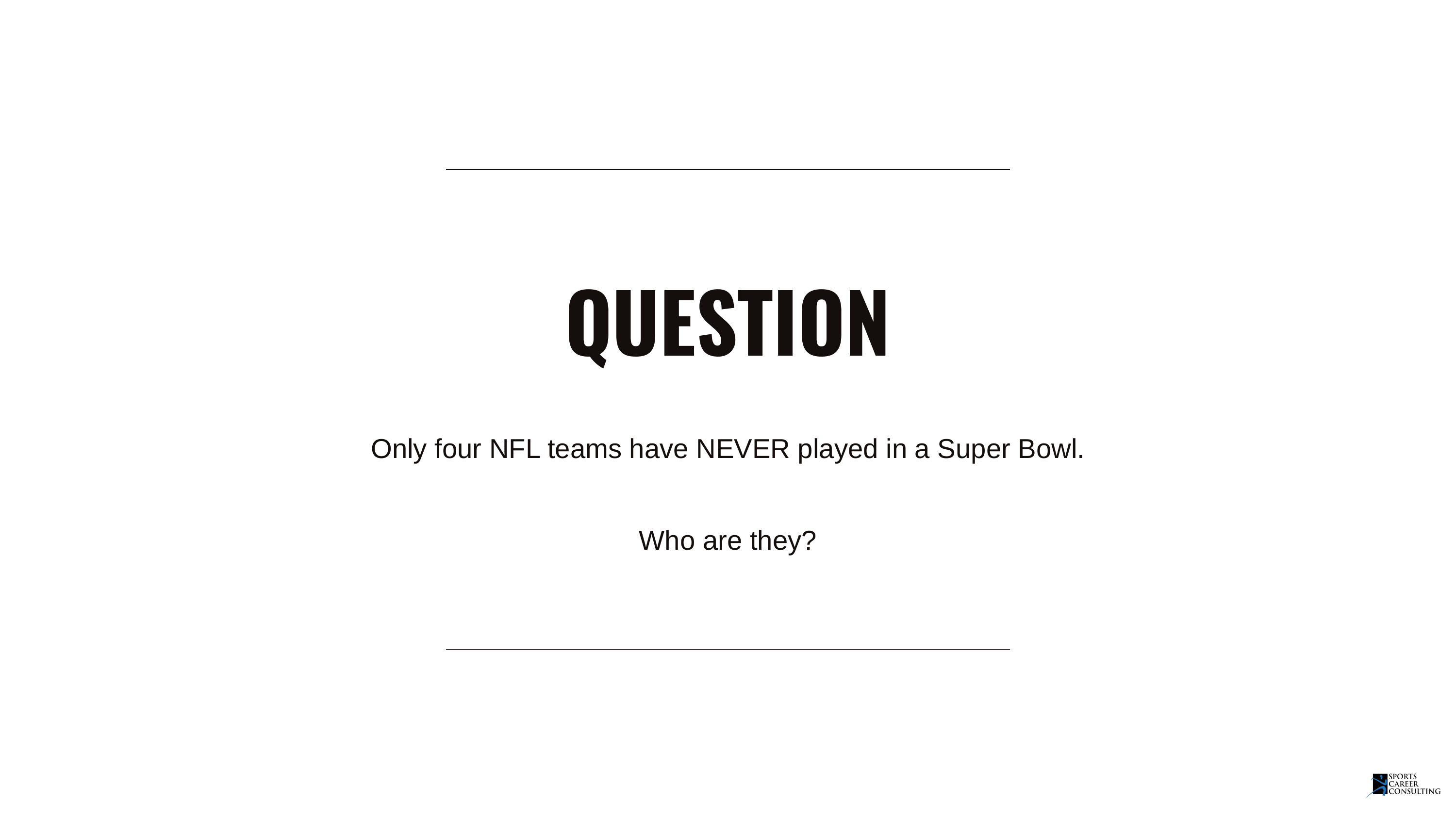

QUESTION
Only four NFL teams have NEVER played in a Super Bowl.

Who are they?